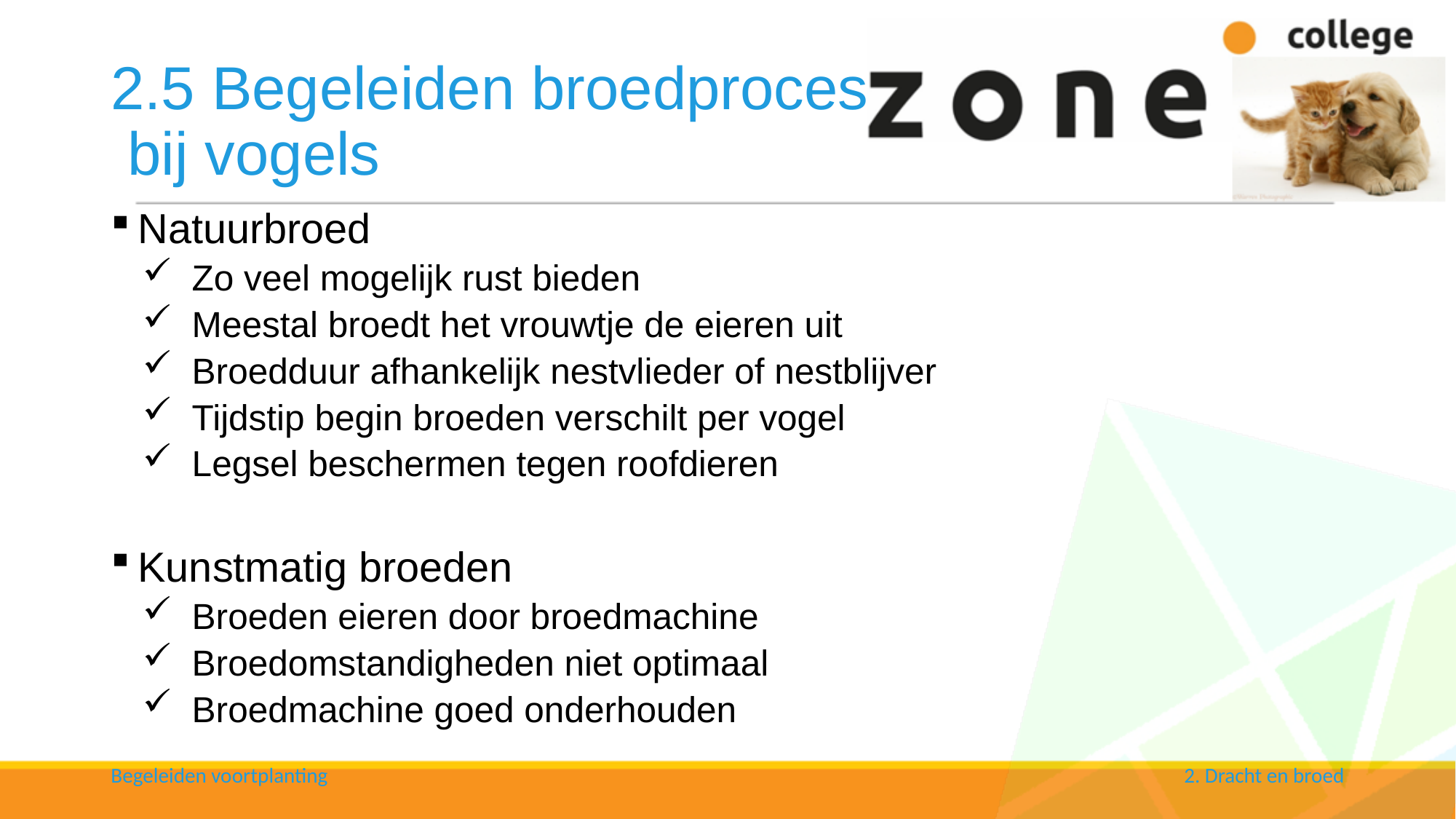

# 2.5 Begeleiden broedproces bij vogels
Natuurbroed
Zo veel mogelijk rust bieden
Meestal broedt het vrouwtje de eieren uit
Broedduur afhankelijk nestvlieder of nestblijver
Tijdstip begin broeden verschilt per vogel
Legsel beschermen tegen roofdieren

Kunstmatig broeden
Broeden eieren door broedmachine
Broedomstandigheden niet optimaal
Broedmachine goed onderhouden

Begeleiden voortplanting
2. Dracht en broed